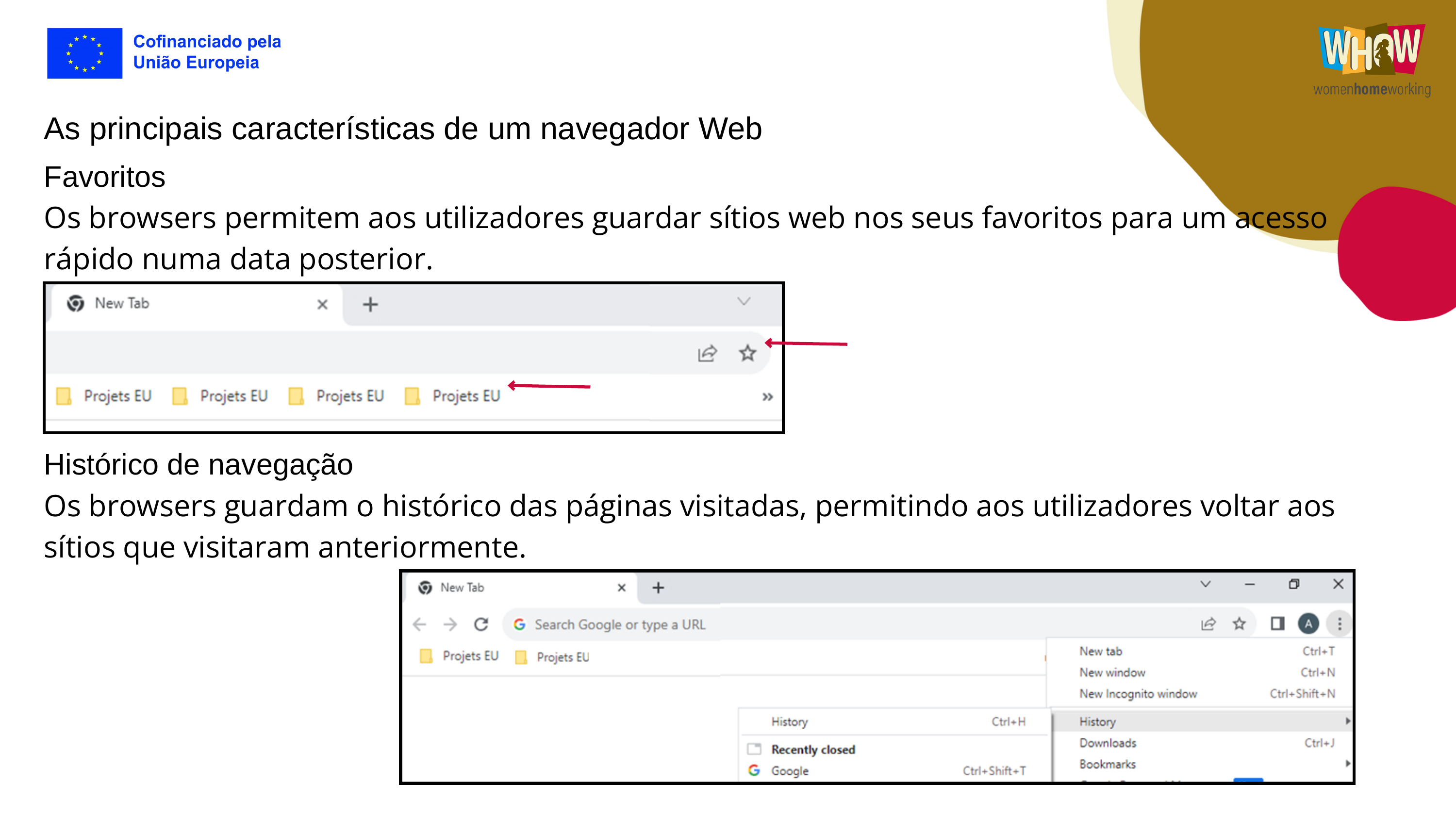

As principais características de um navegador Web
Favoritos
Os browsers permitem aos utilizadores guardar sítios web nos seus favoritos para um acesso rápido numa data posterior.

Histórico de navegação
Os browsers guardam o histórico das páginas visitadas, permitindo aos utilizadores voltar aos sítios que visitaram anteriormente.